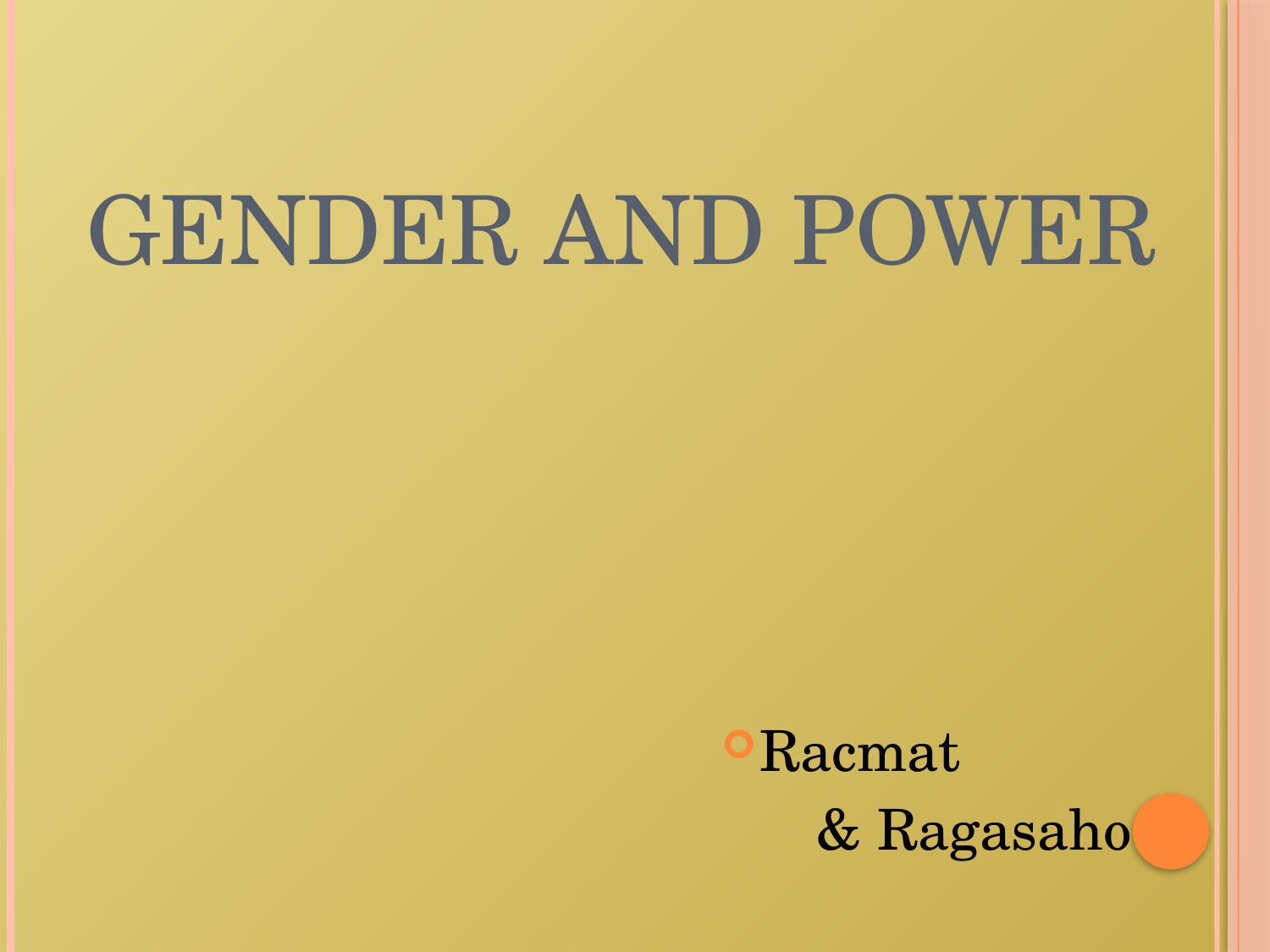

# GENDER AND POWER
Racmat
      & Ragasaho